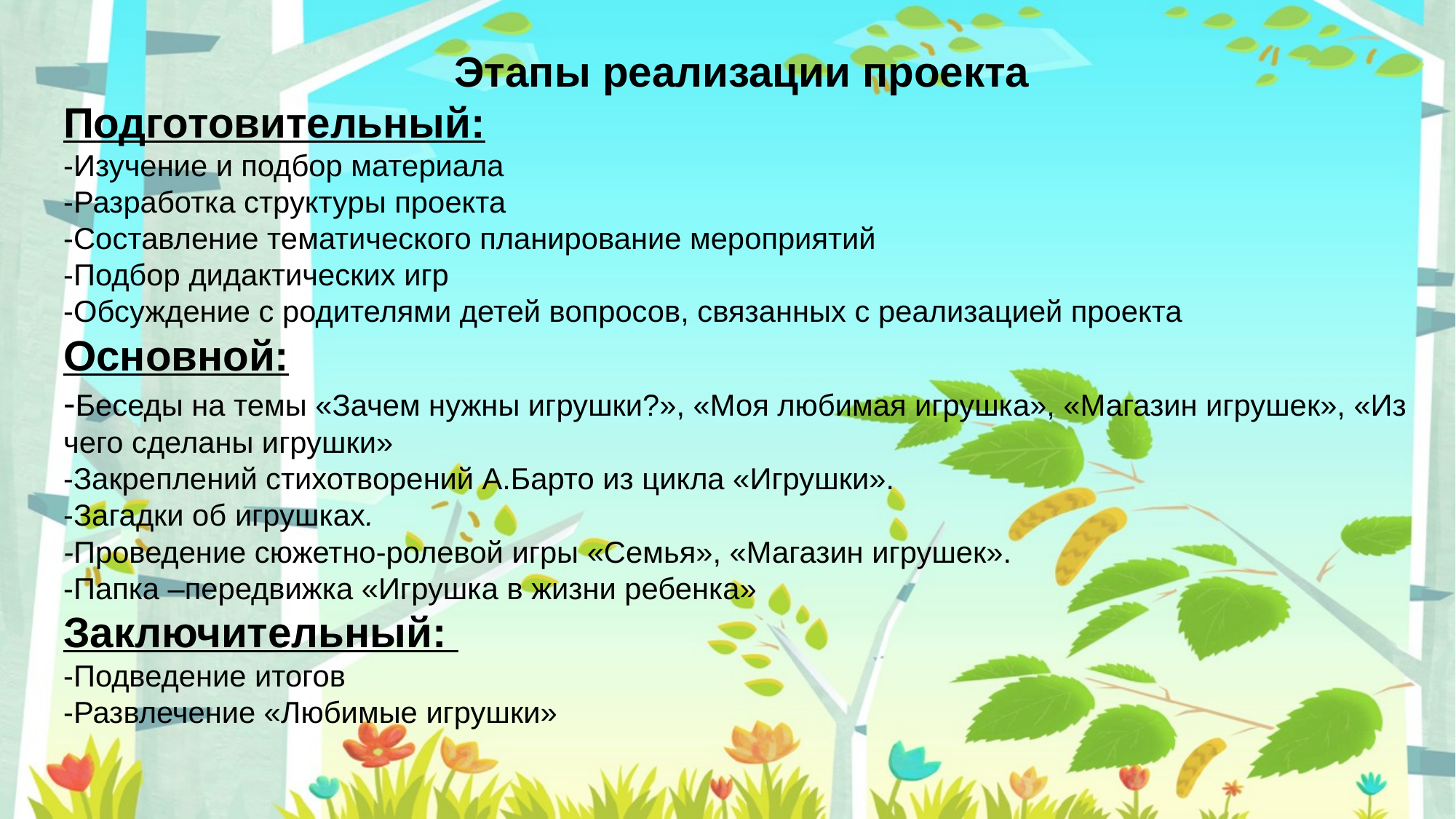

Этапы реализации проекта
Подготовительный:
-Изучение и подбор материала
-Разработка структуры проекта
-Составление тематического планирование мероприятий
-Подбор дидактических игр
-Обсуждение с родителями детей вопросов, связанных с реализацией проекта
Основной:
-Беседы на темы «Зачем нужны игрушки?», «Моя любимая игрушка», «Магазин игрушек», «Из чего сделаны игрушки»
-Закреплений стихотворений А.Барто из цикла «Игрушки».
-Загадки об игрушках.
-Проведение сюжетно-ролевой игры «Семья», «Магазин игрушек».
-Папка –передвижка «Игрушка в жизни ребенка»
Заключительный:
-Подведение итогов
-Развлечение «Любимые игрушки»